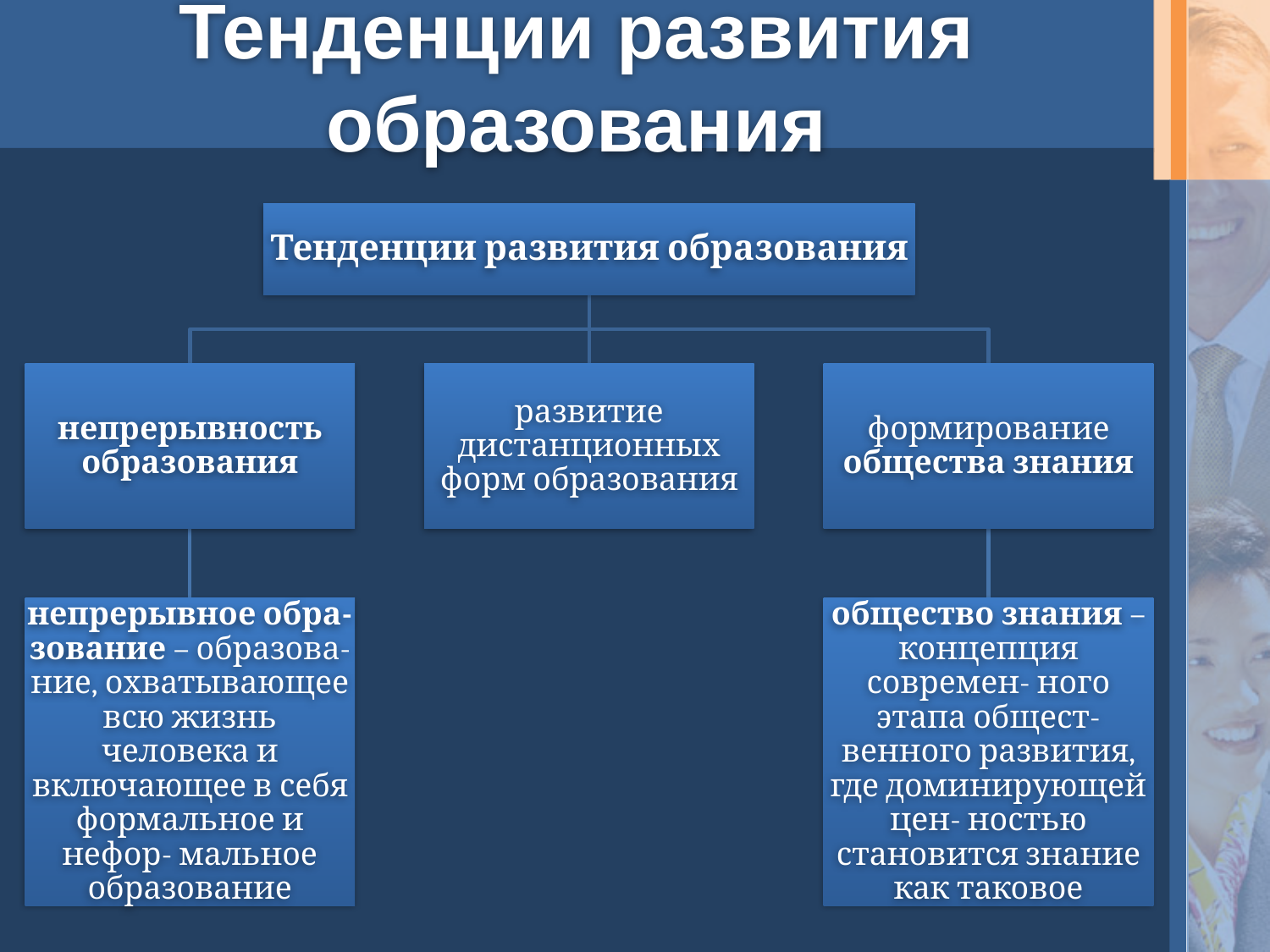

# Тенденции развития образования

Тенденции развития образования

непрерывность образования

развитие дистанционных форм образования

формирование общества знания

непрерывное обра- зование – образова- ние, охватывающее всю жизнь человека и включающее в себя формальное и нефор- мальное образование

общество знания – концепция современ- ного этапа общест- венного развития, где доминирующей цен- ностью становится знание как таковое